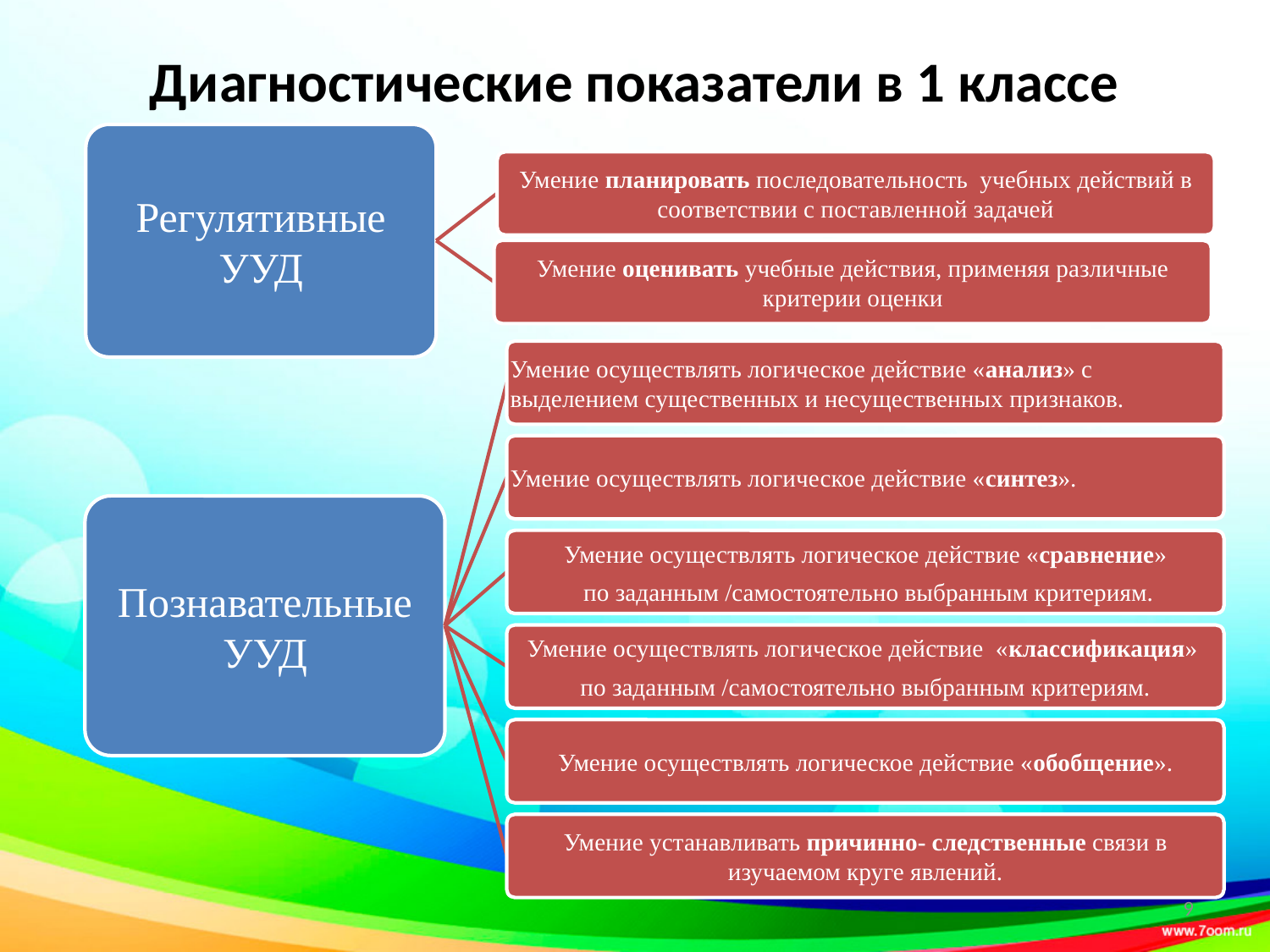

# Диагностические показатели в 1 классе
Регулятивные УУД

Умение планировать последовательность  учебных действий в соответствии с поставленной задачей

Умение оценивать учебные действия, применяя различные критерии оценки
Познавательные УУД

Умение осуществлять логическое действие «анализ» с выделением существенных и несущественных признаков.

Умение осуществлять логическое действие «синтез».

Умение осуществлять логическое действие «сравнение»
 по заданным /самостоятельно выбранным критериям.

Умение осуществлять логическое действие  «классификация»
по заданным /самостоятельно выбранным критериям.

Умение осуществлять логическое действие «обобщение».

Умение устанавливать причинно- следственные связи в изучаемом круге явлений.

9